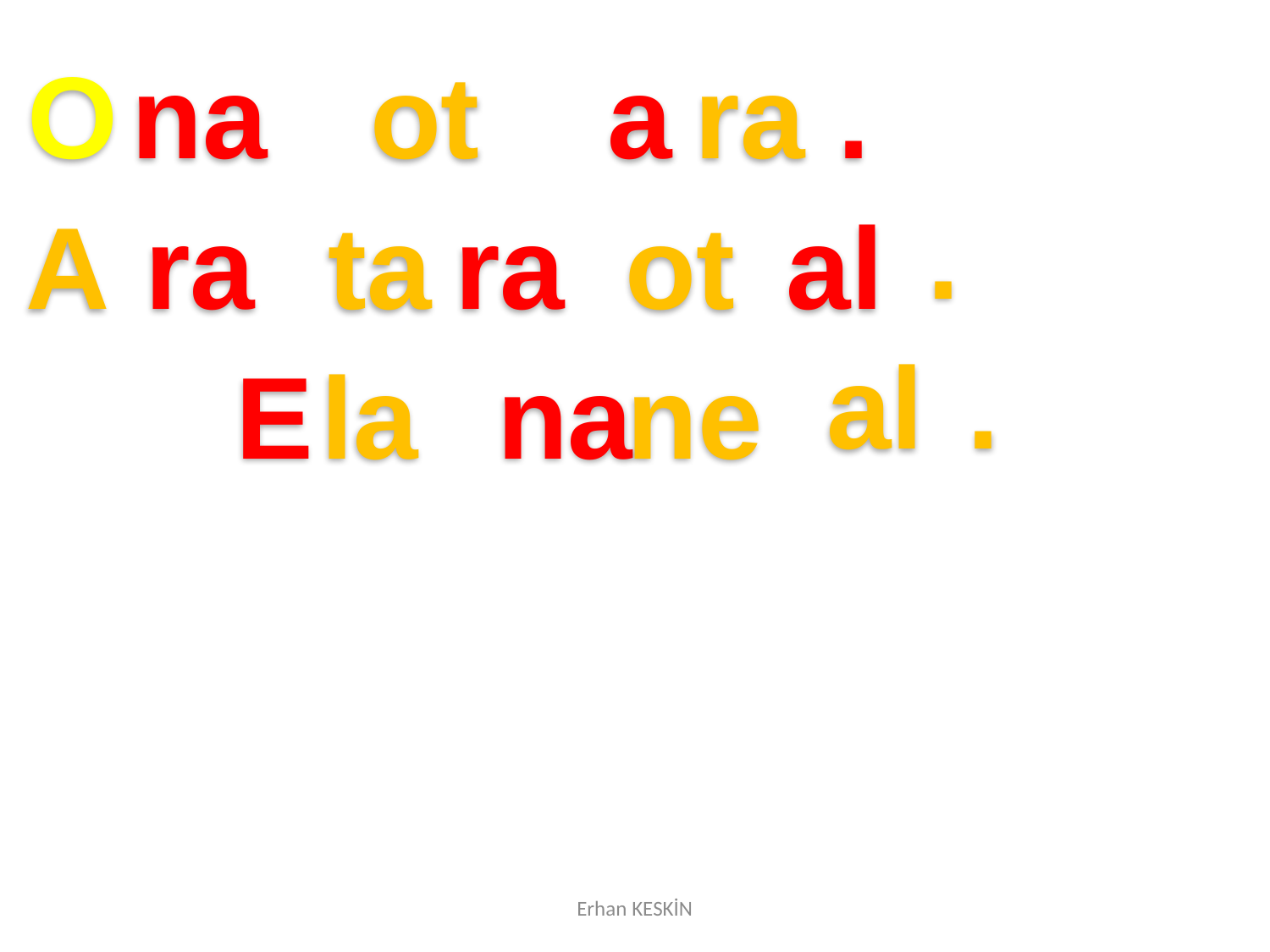

O
na
ot
a
ra
.
.
A
ra
ta
ra
ot
al
al
.
E
la
na
ne
Erhan KESKİN